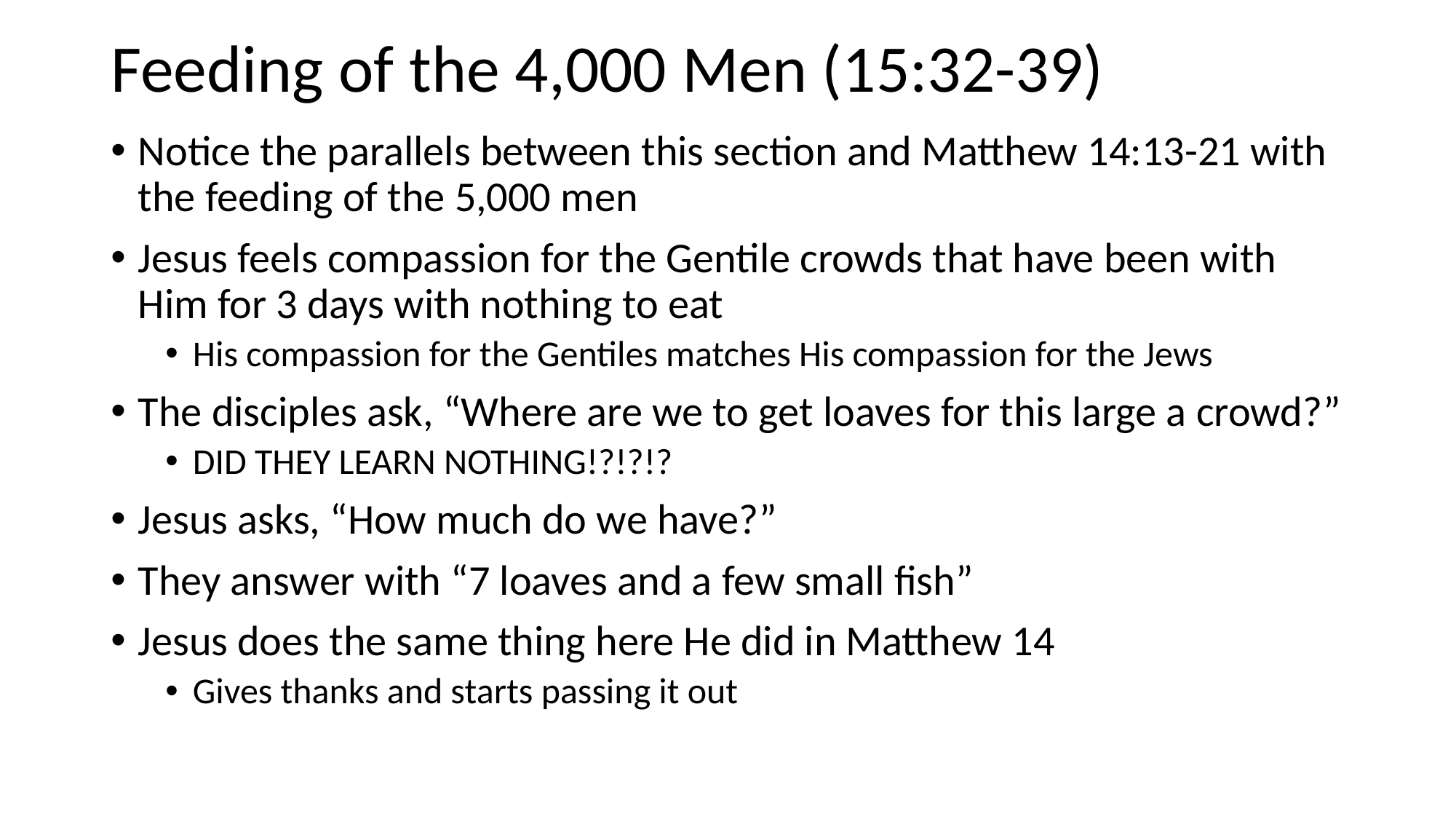

# Feeding of the 4,000 Men (15:32-39)
Notice the parallels between this section and Matthew 14:13-21 with the feeding of the 5,000 men
Jesus feels compassion for the Gentile crowds that have been with Him for 3 days with nothing to eat
His compassion for the Gentiles matches His compassion for the Jews
The disciples ask, “Where are we to get loaves for this large a crowd?”
DID THEY LEARN NOTHING!?!?!?
Jesus asks, “How much do we have?”
They answer with “7 loaves and a few small fish”
Jesus does the same thing here He did in Matthew 14
Gives thanks and starts passing it out